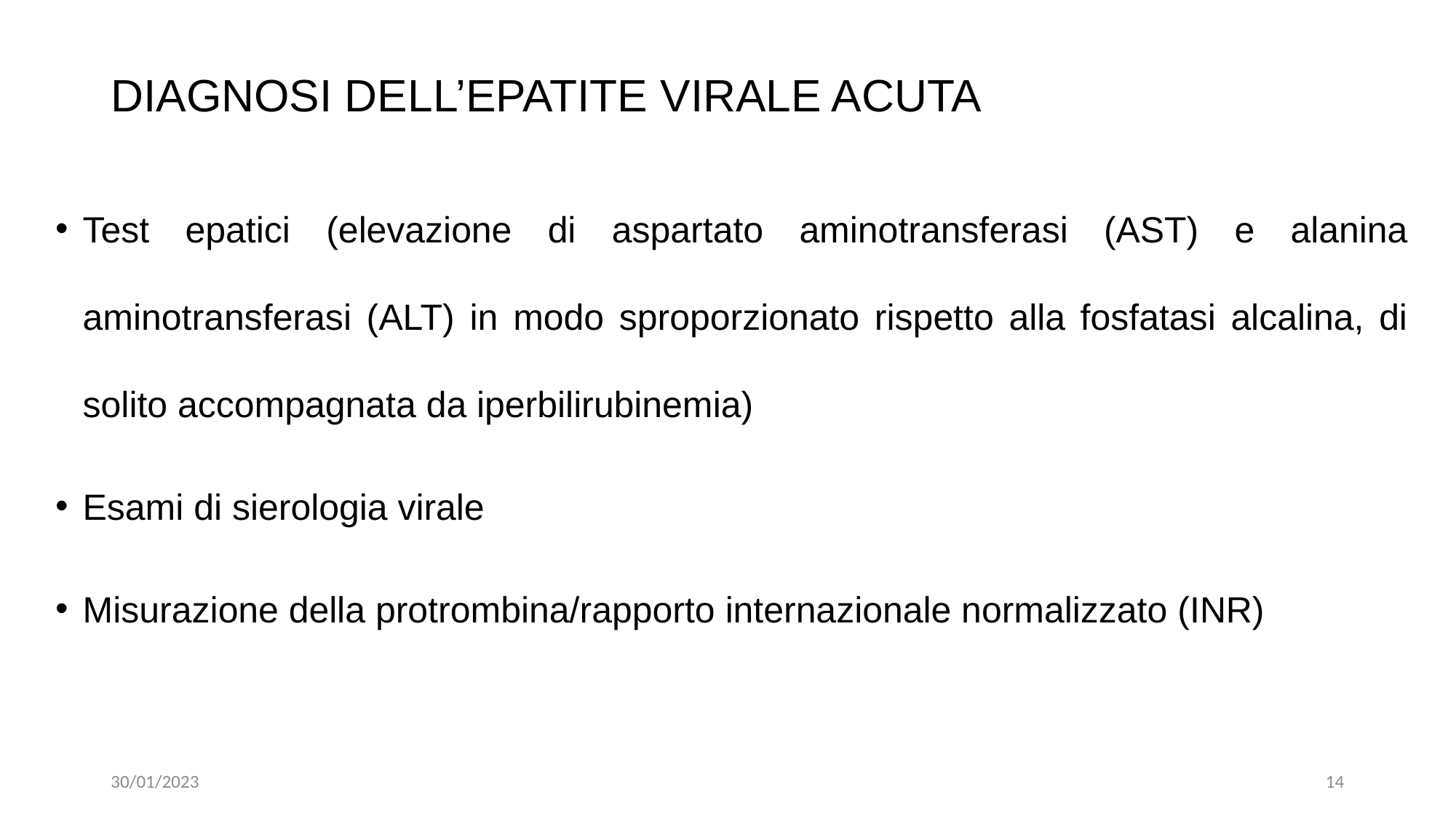

# DIAGNOSI DELL’EPATITE VIRALE ACUTA
Test epatici (elevazione di aspartato aminotransferasi (AST) e alanina aminotransferasi (ALT) in modo sproporzionato rispetto alla fosfatasi alcalina, di solito accompagnata da iperbilirubinemia)
Esami di sierologia virale
Misurazione della protrombina/rapporto internazionale normalizzato (INR)

30/01/2023

14